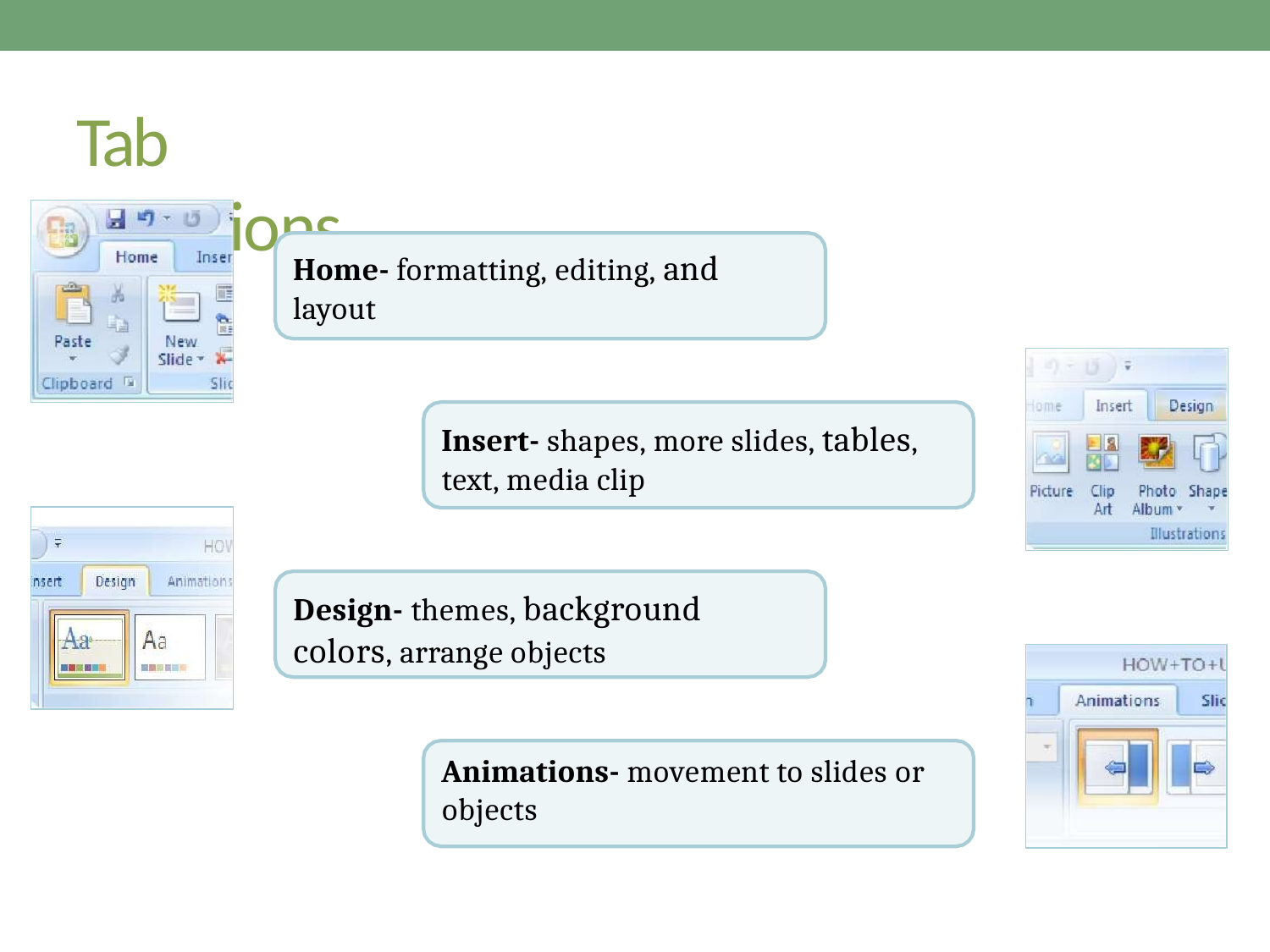

# Tab Functions

Home- formatting, editing, and
layout

Insert- shapes, more slides, tables,  text, media clip

Design- themes, background  colors, arrange objects

Animations- movement to slides or  objects